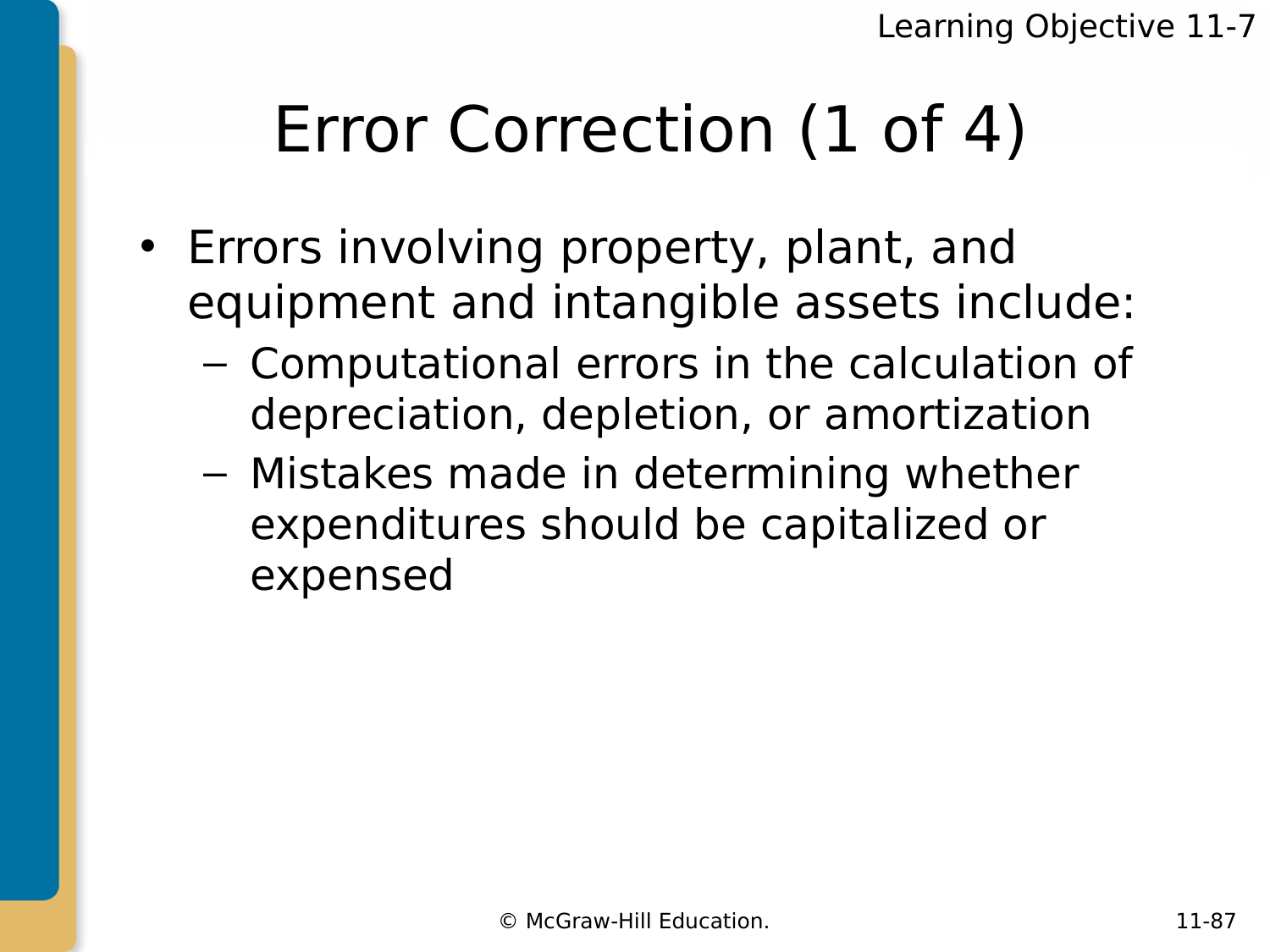

Learning Objective 11-7
# Error Correction (1 of 4)
Errors involving property, plant, and equipment and intangible assets include:
Computational errors in the calculation of depreciation, depletion, or amortization
Mistakes made in determining whether expenditures should be capitalized or expensed